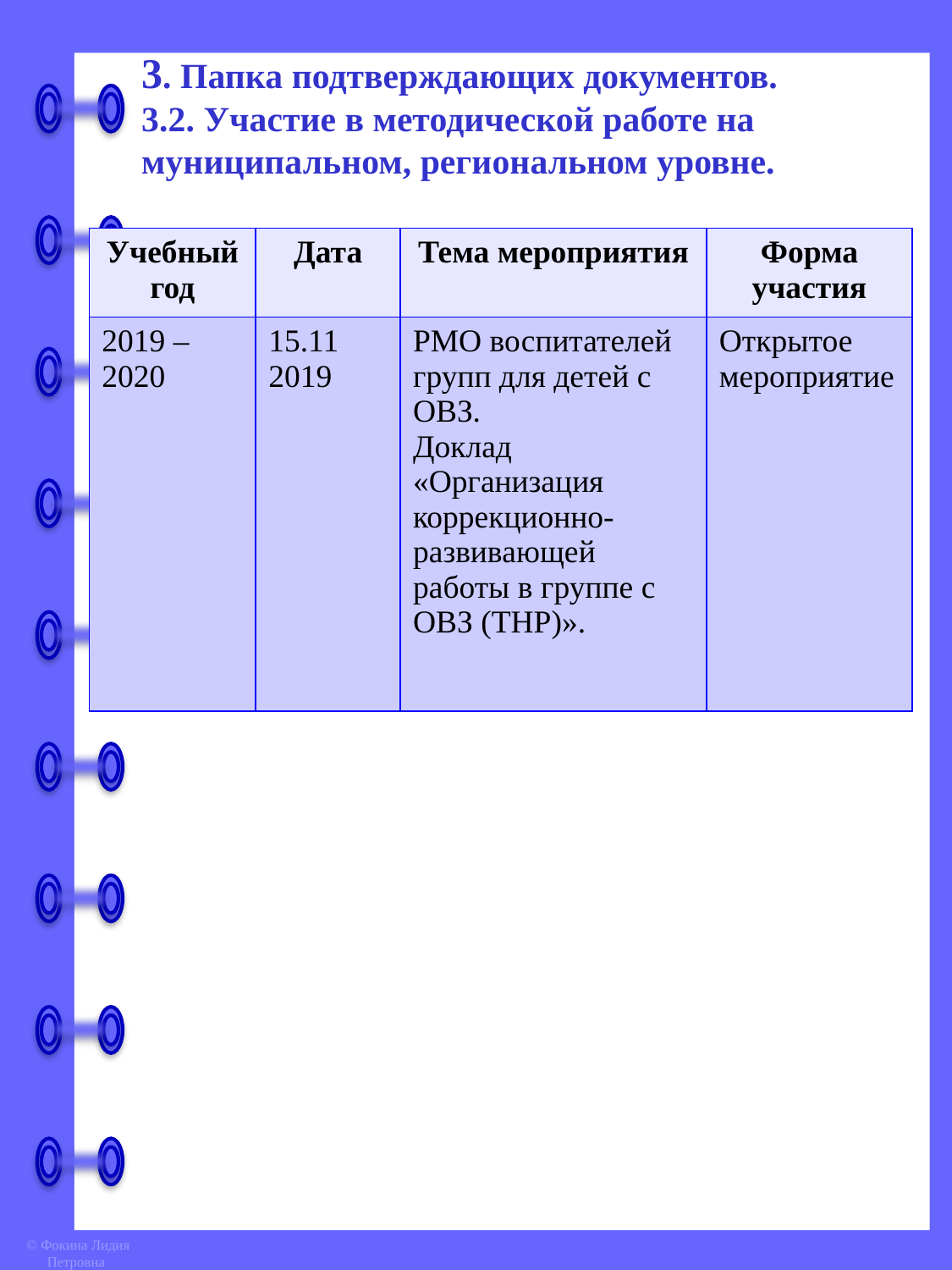

3. Папка подтверждающих документов.
3.2. Участие в методической работе на муниципальном, региональном уровне.

| Учебный год | Дата | Тема мероприятия | Форма участия |
| --- | --- | --- | --- |
| 2019 – 2020 | 15.11 2019 | РМО воспитателей групп для детей с ОВЗ. Доклад «Организация коррекционно-развивающей работы в группе с ОВЗ (ТНР)». | Открытое мероприятие |